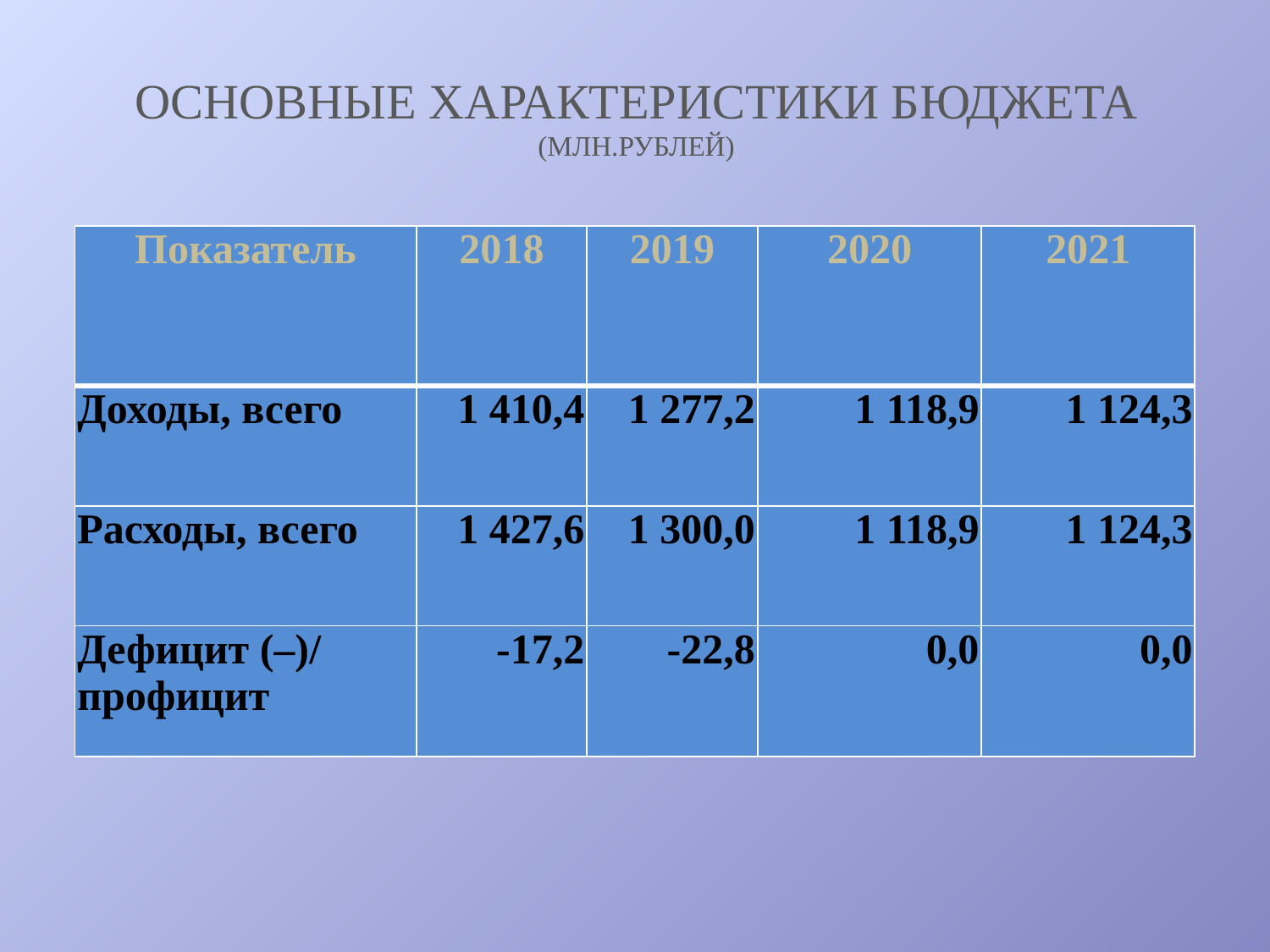

# ОСНОВНЫЕ ХАРАКТЕРИСТИКИ БЮДЖЕТА (МЛН.РУБЛЕЙ)
| Показатель | 2018 | 2019 | 2020 | 2021 |
| --- | --- | --- | --- | --- |
| Доходы, всего | 1 410,4 | 1 277,2 | 1 118,9 | 1 124,3 |
| Расходы, всего | 1 427,6 | 1 300,0 | 1 118,9 | 1 124,3 |
| Дефицит (–)/ профицит | -17,2 | -22,8 | 0,0 | 0,0 |